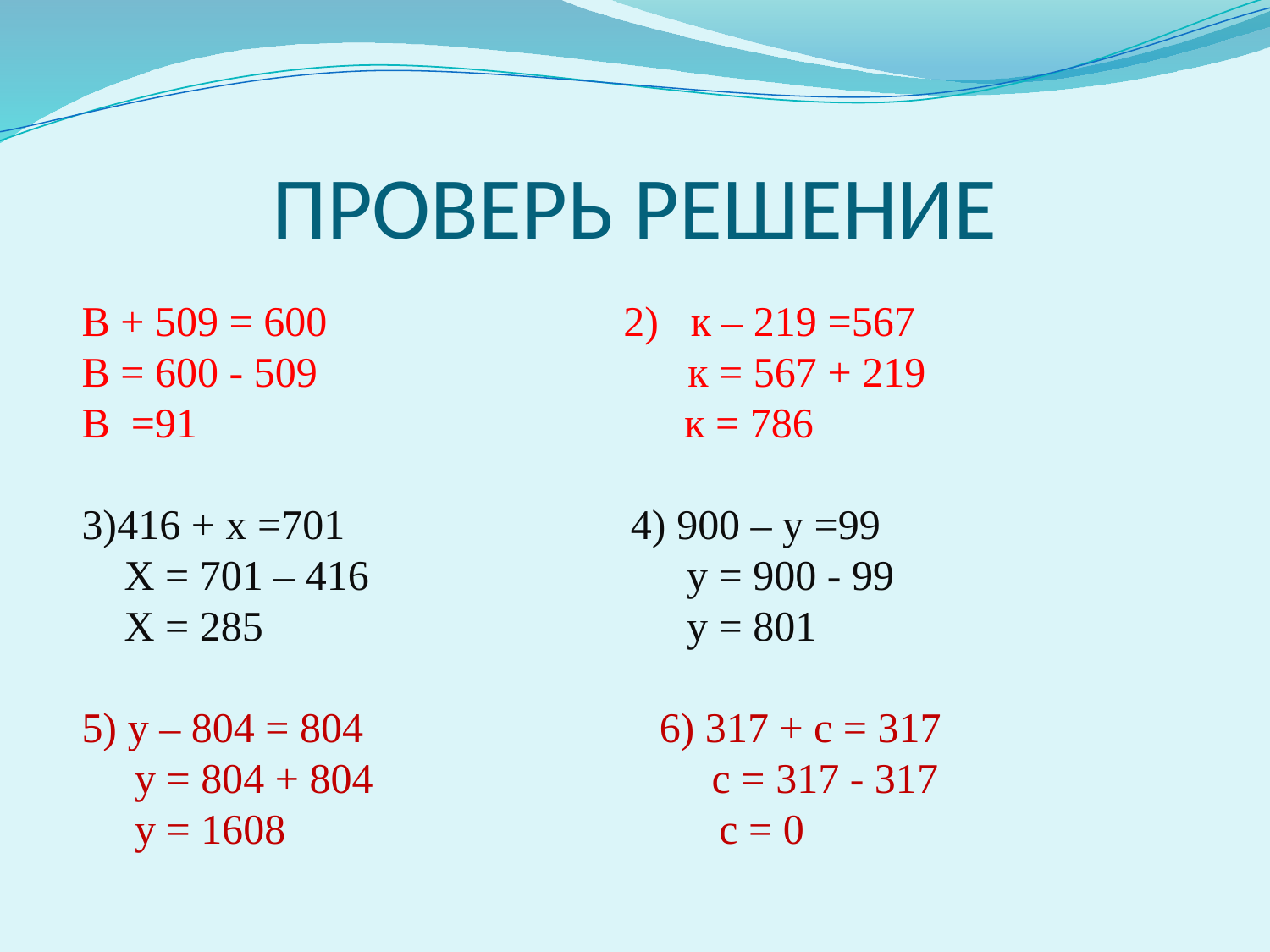

# ПРОВЕРЬ РЕШЕНИЕ

В + 509 = 600                            2)   к – 219 =567
В = 600 - 509                                   к = 567 + 219
В  =91                                              к = 786

3)416 + х =701                           4) 900 – у =99
    Х = 701 – 416                              у = 900 - 99
    Х = 285                                        у = 801

5) у – 804 = 804                            6) 317 + с = 317
     у = 804 + 804                                с = 317 - 317
     у = 1608                                         с = 0